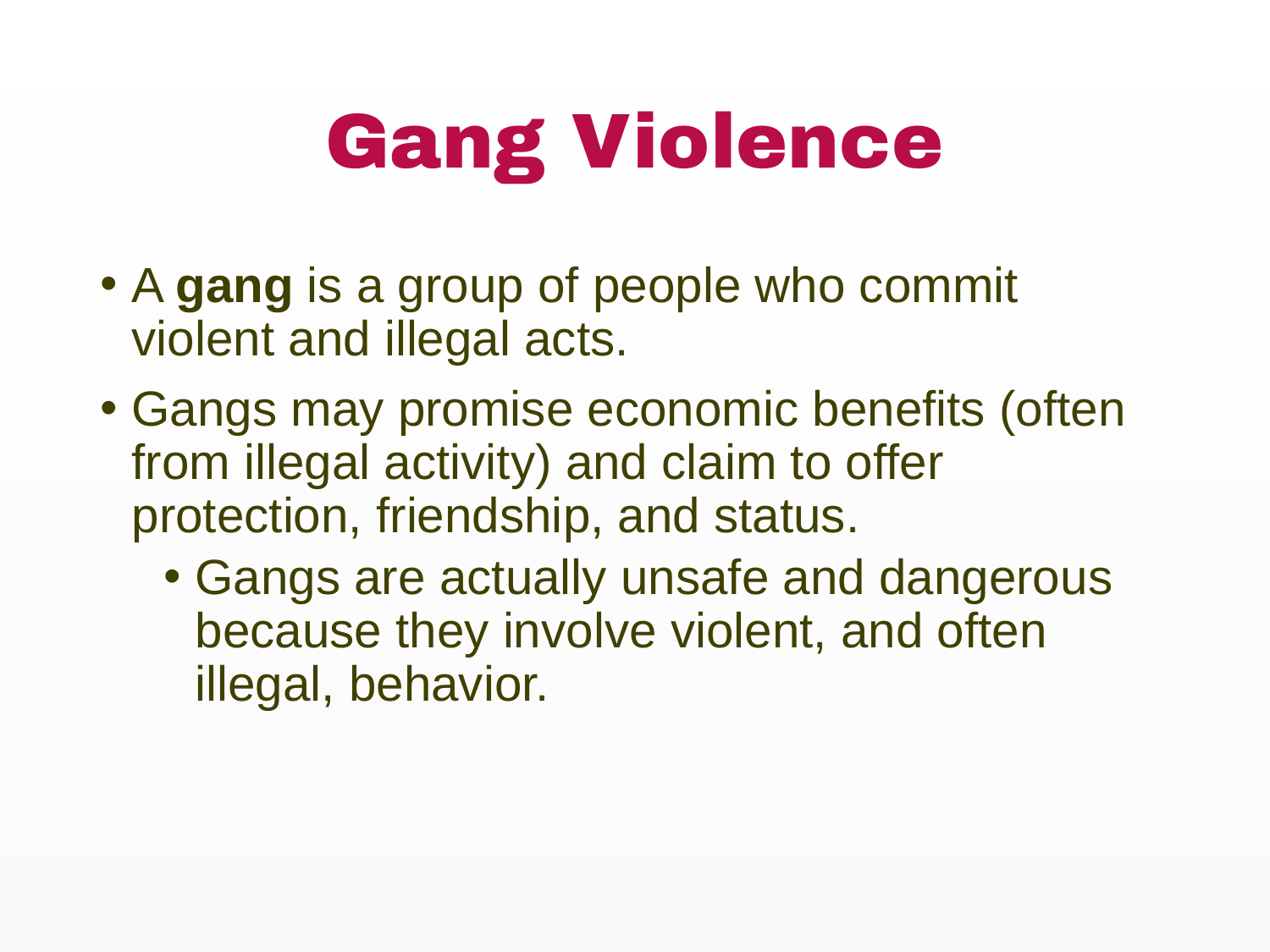

# Gang Violence
A gang is a group of people who commit violent and illegal acts.
Gangs may promise economic benefits (often from illegal activity) and claim to offer protection, friendship, and status.
Gangs are actually unsafe and dangerous because they involve violent, and often illegal, behavior.